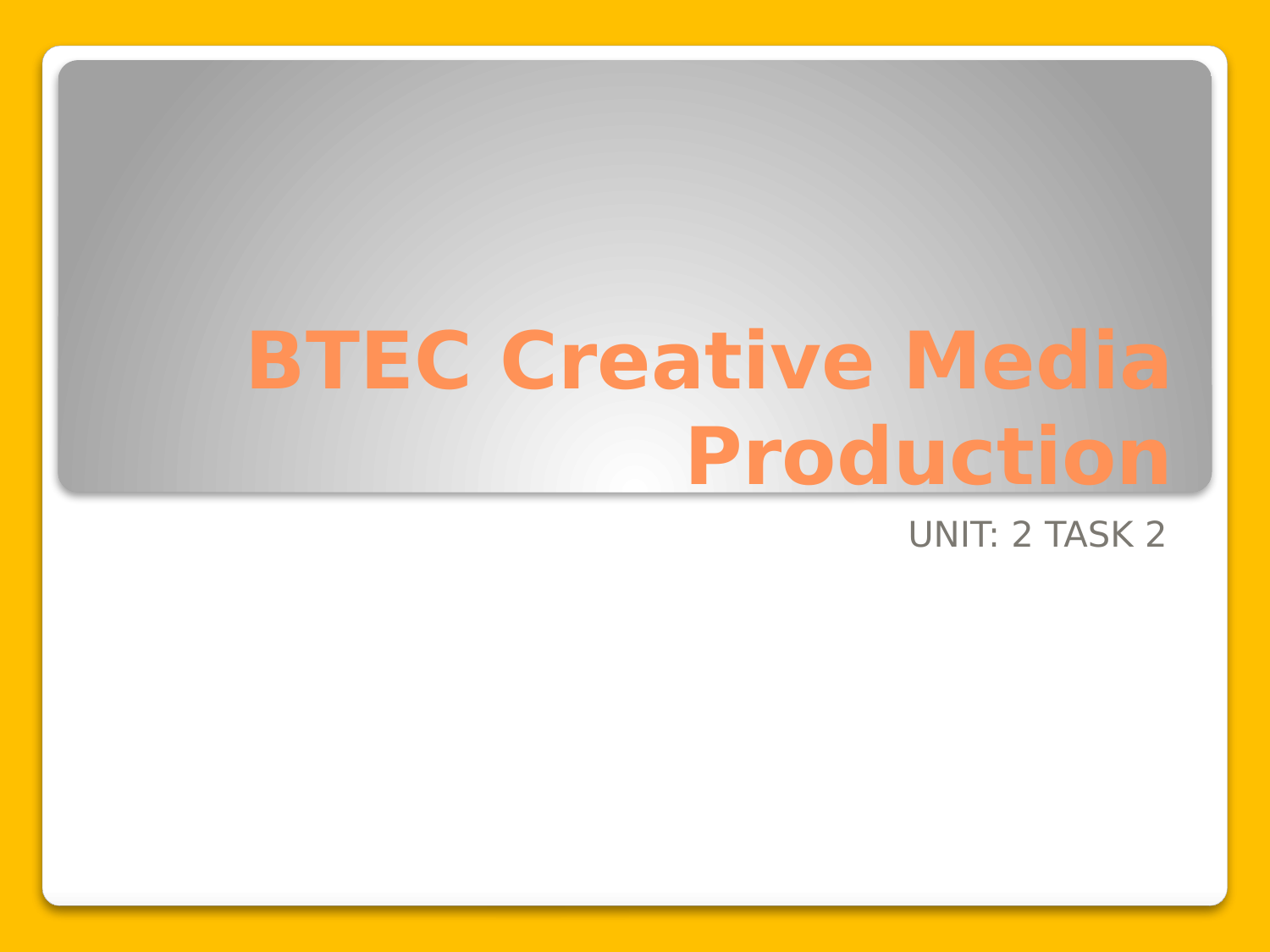

# BTEC Creative Media Production
UNIT: 2 TASK 2